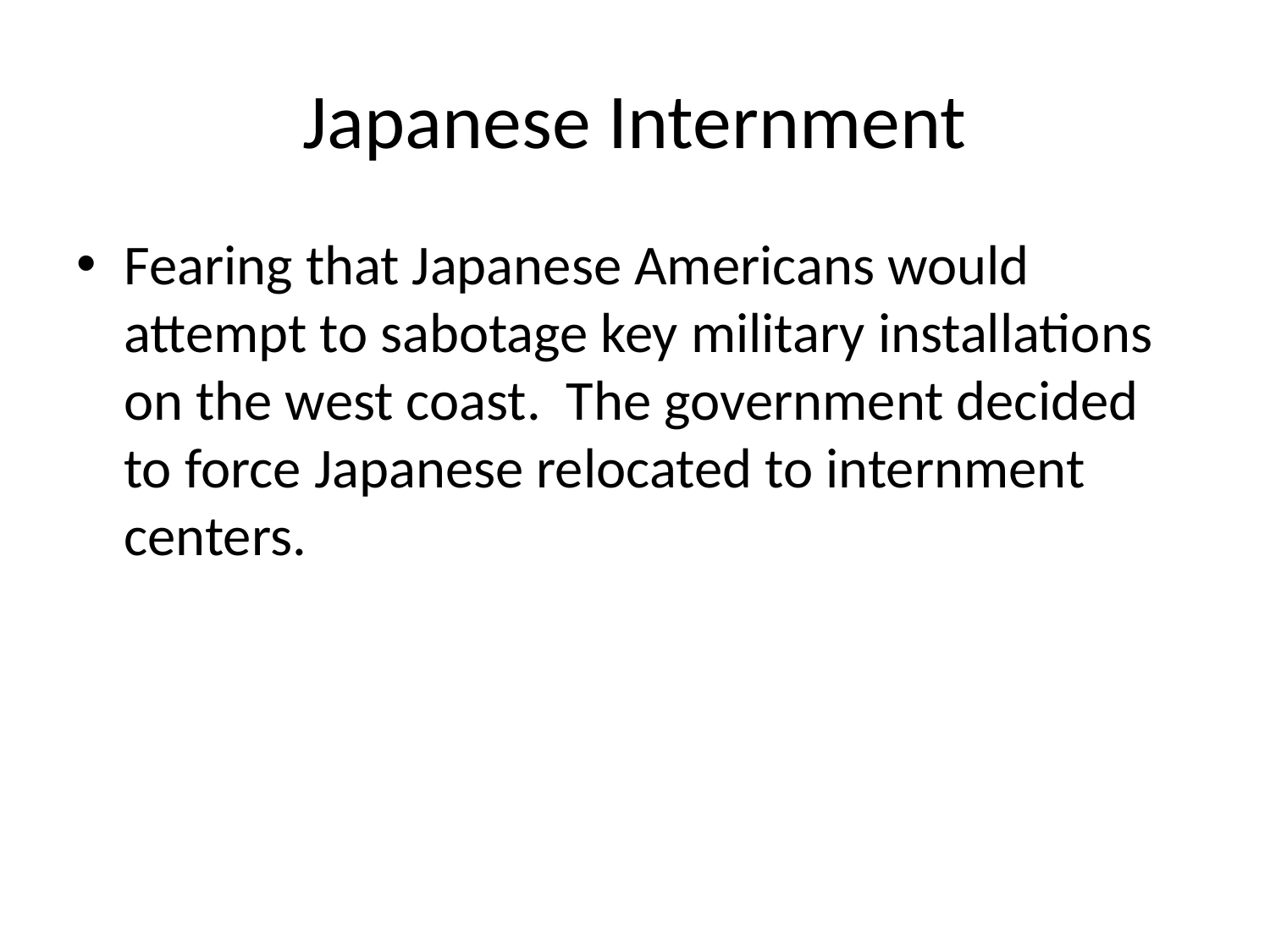

# Japanese Internment
Fearing that Japanese Americans would attempt to sabotage key military installations on the west coast.  The government decided to force Japanese relocated to internment centers.